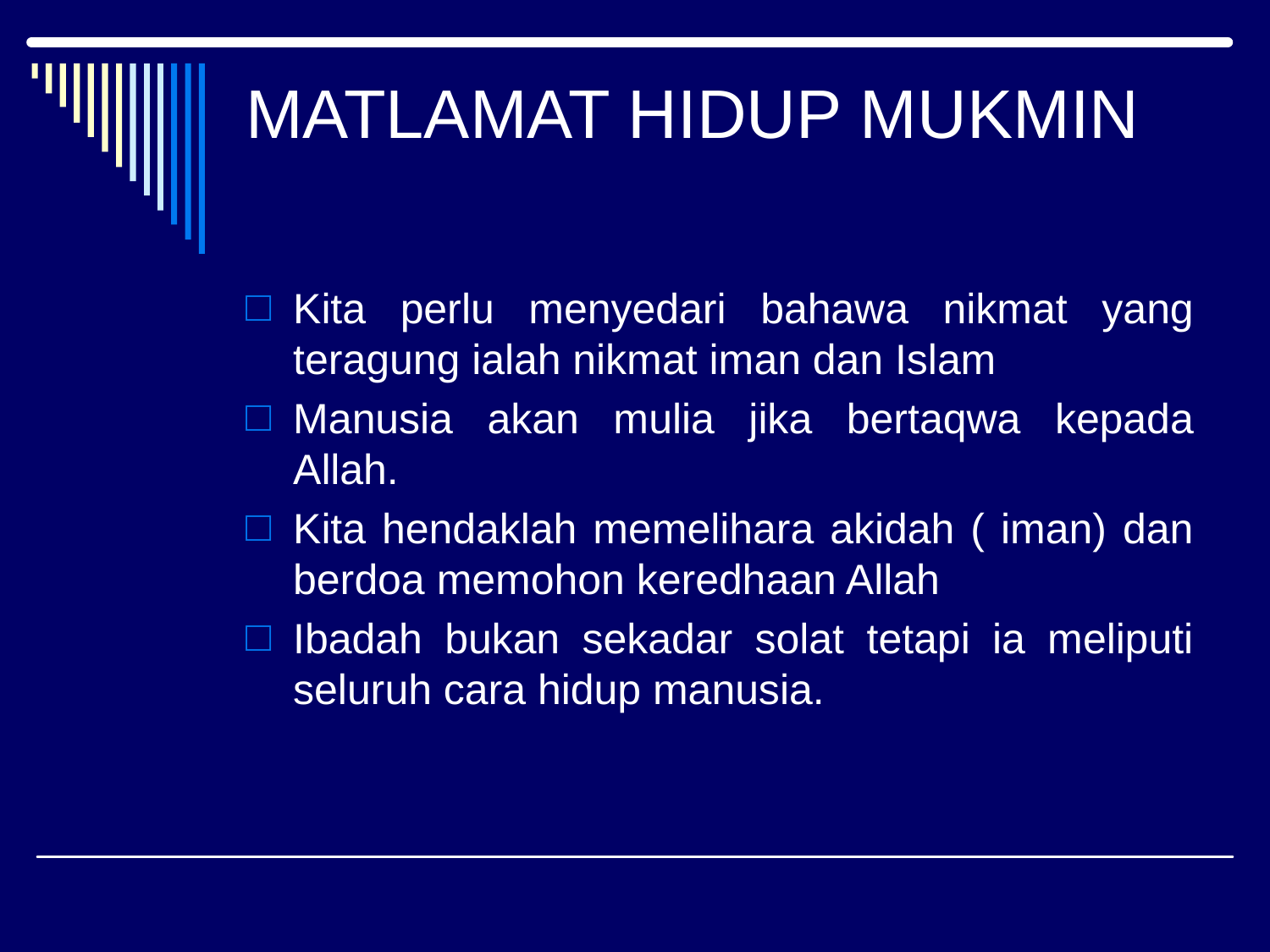

# MATLAMAT HIDUP MUKMIN
Kita perlu menyedari bahawa nikmat yang teragung ialah nikmat iman dan Islam
Manusia akan mulia jika bertaqwa kepada Allah.
Kita hendaklah memelihara akidah ( iman) dan berdoa memohon keredhaan Allah
Ibadah bukan sekadar solat tetapi ia meliputi seluruh cara hidup manusia.